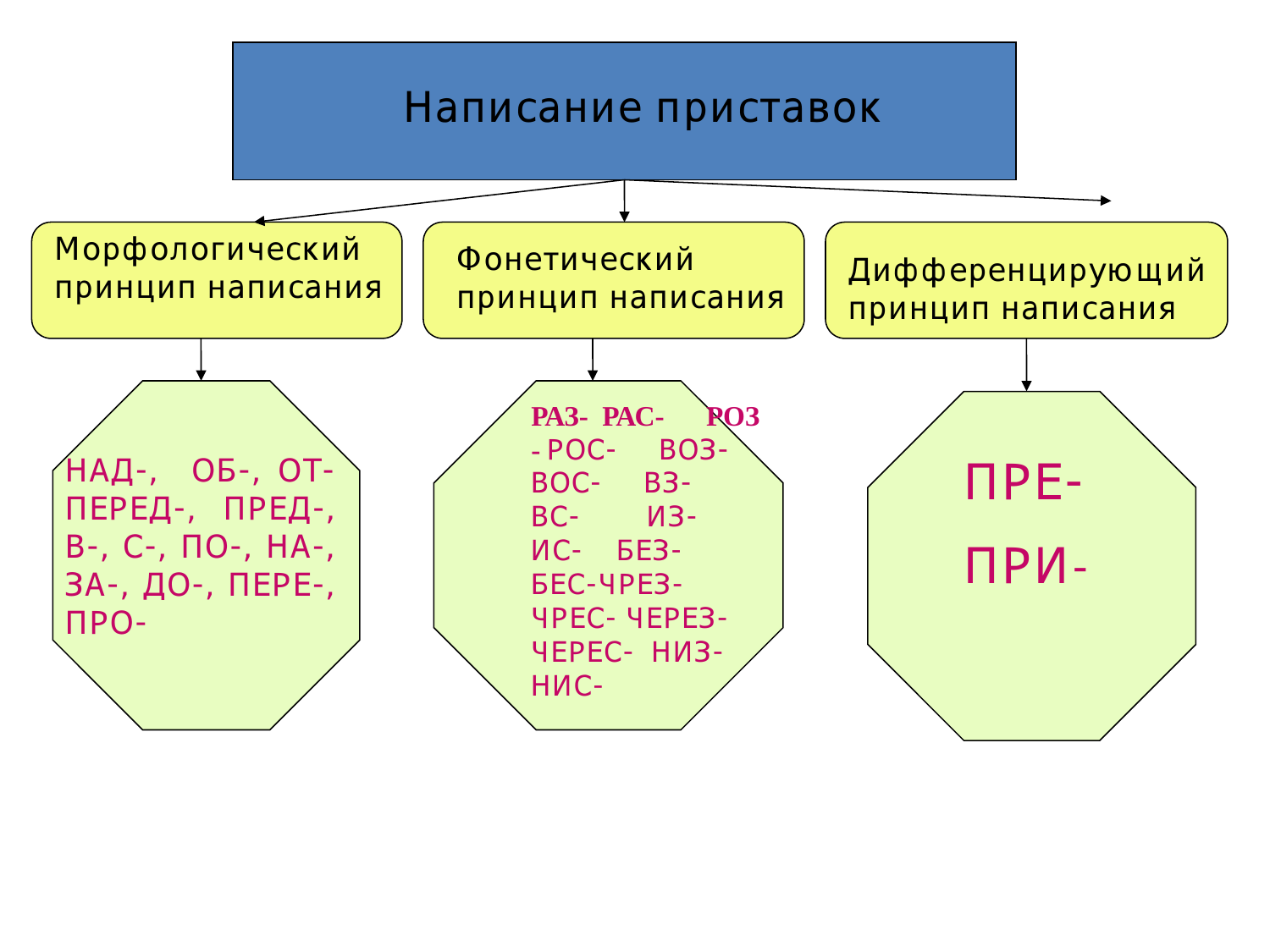

Написание приставок

Морфологический принцип написания

Фонетический принцип написания
Дифференцирующий принцип написания

РАЗ-  РАС-      РОЗ - РОС-     ВОЗ-  ВОС-     ВЗ-    ВС-        ИЗ-    ИС-    БЕЗ-   БЕС-ЧРЕЗ- ЧРЕС- ЧЕРЕЗ- ЧЕРЕС-  НИЗ- НИС-

НАД-,  ОБ-, ОТ-ПЕРЕД-, ПРЕД-, В-, С-, ПО-, НА-, ЗА-, ДО-, ПЕРЕ-, ПРО-

ПРЕ-
ПРИ-